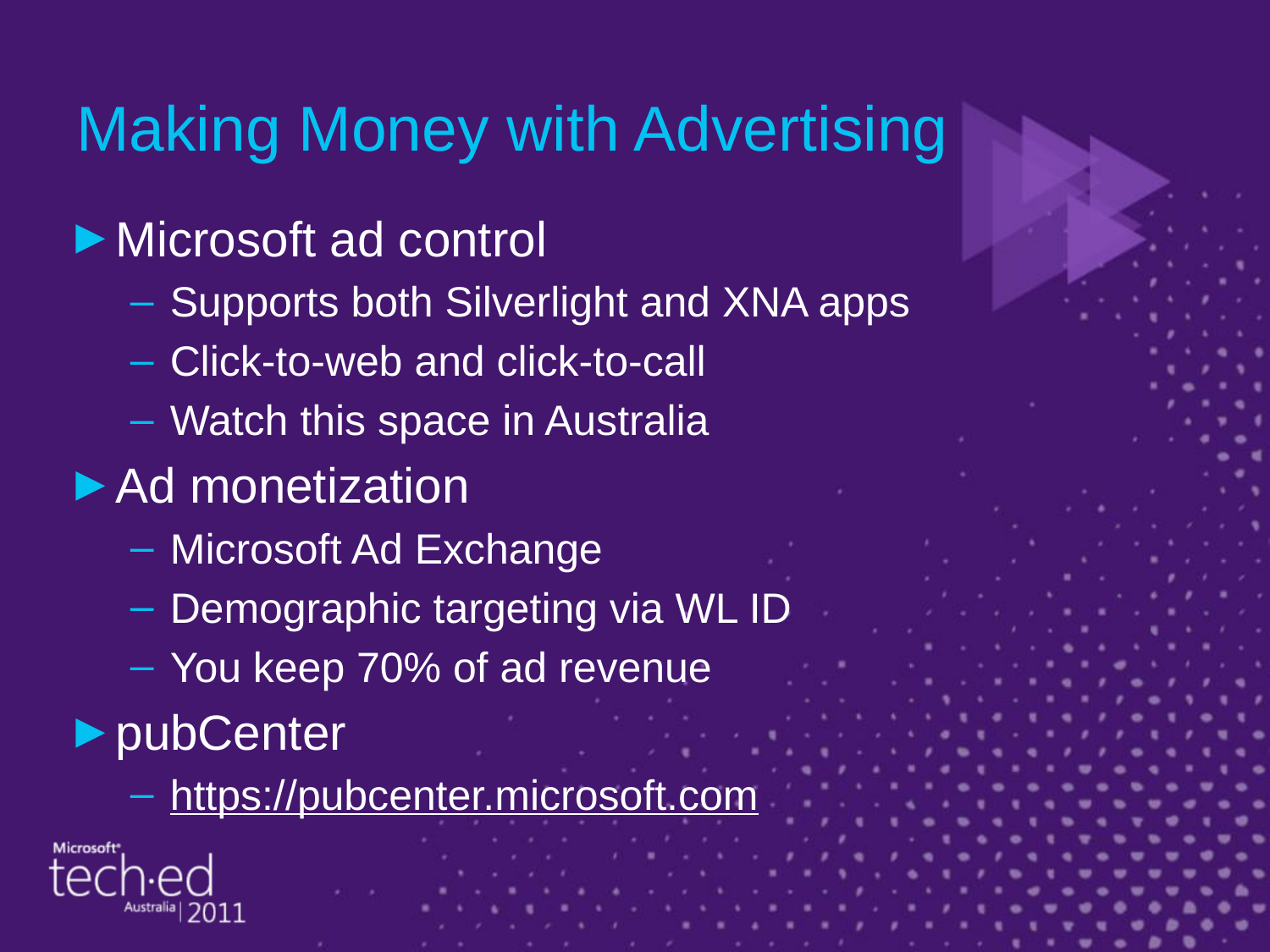

# Making Money with Advertising
Microsoft ad control
Supports both Silverlight and XNA apps
Click-to-web and click-to-call
Watch this space in Australia
Ad monetization
Microsoft Ad Exchange
Demographic targeting via WL ID
You keep 70% of ad revenue
pubCenter
https://pubcenter.microsoft.com